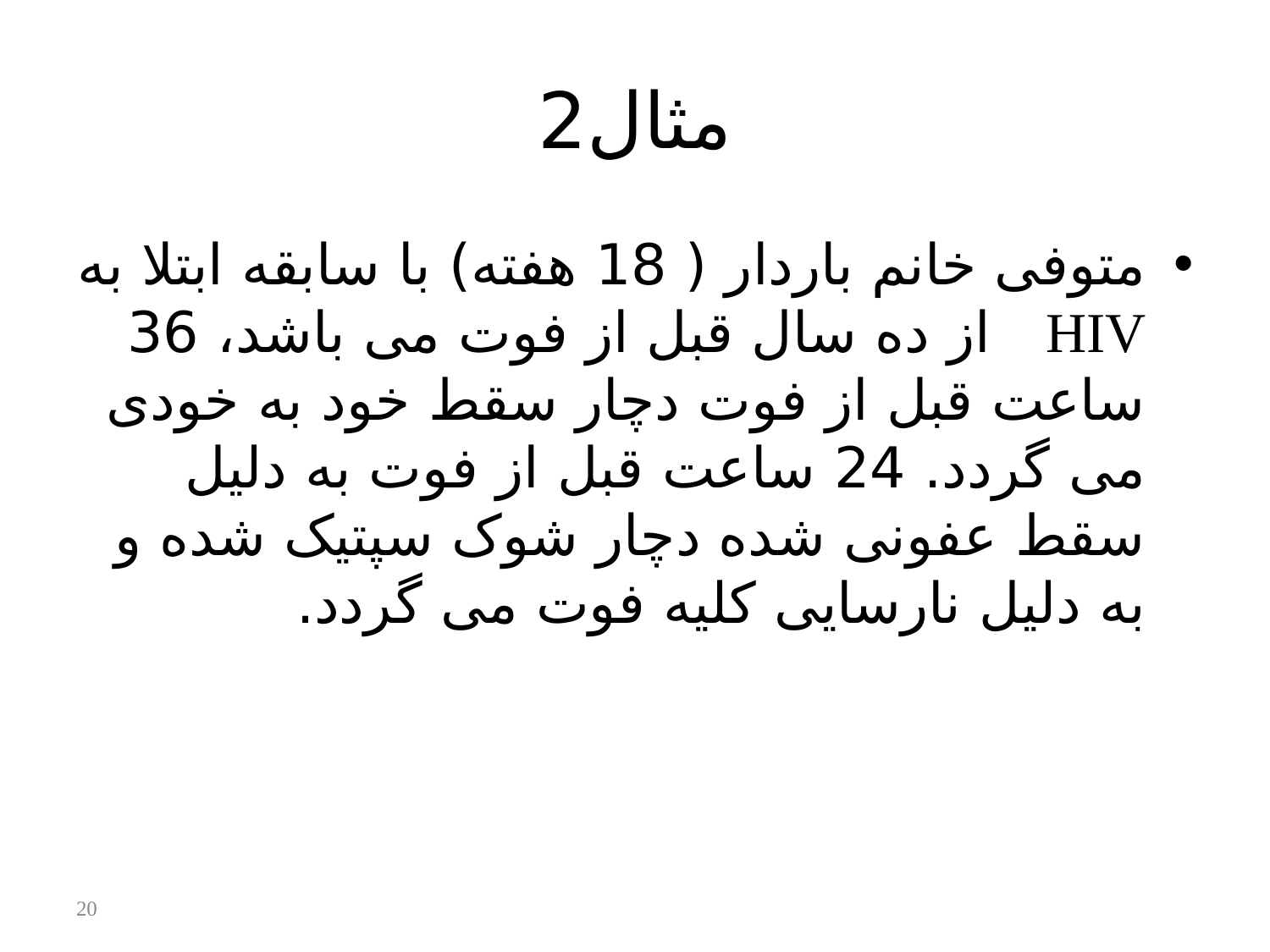

# مثال2
متوفی خانم باردار ( 18 هفته) با سابقه ابتلا به HIV   از ده سال قبل از فوت می باشد، 36 ساعت قبل از فوت دچار سقط خود به خودی می گردد. 24 ساعت قبل از فوت به دلیل سقط عفونی شده دچار شوک سپتیک شده و به دلیل نارسایی کلیه فوت می گردد.
20